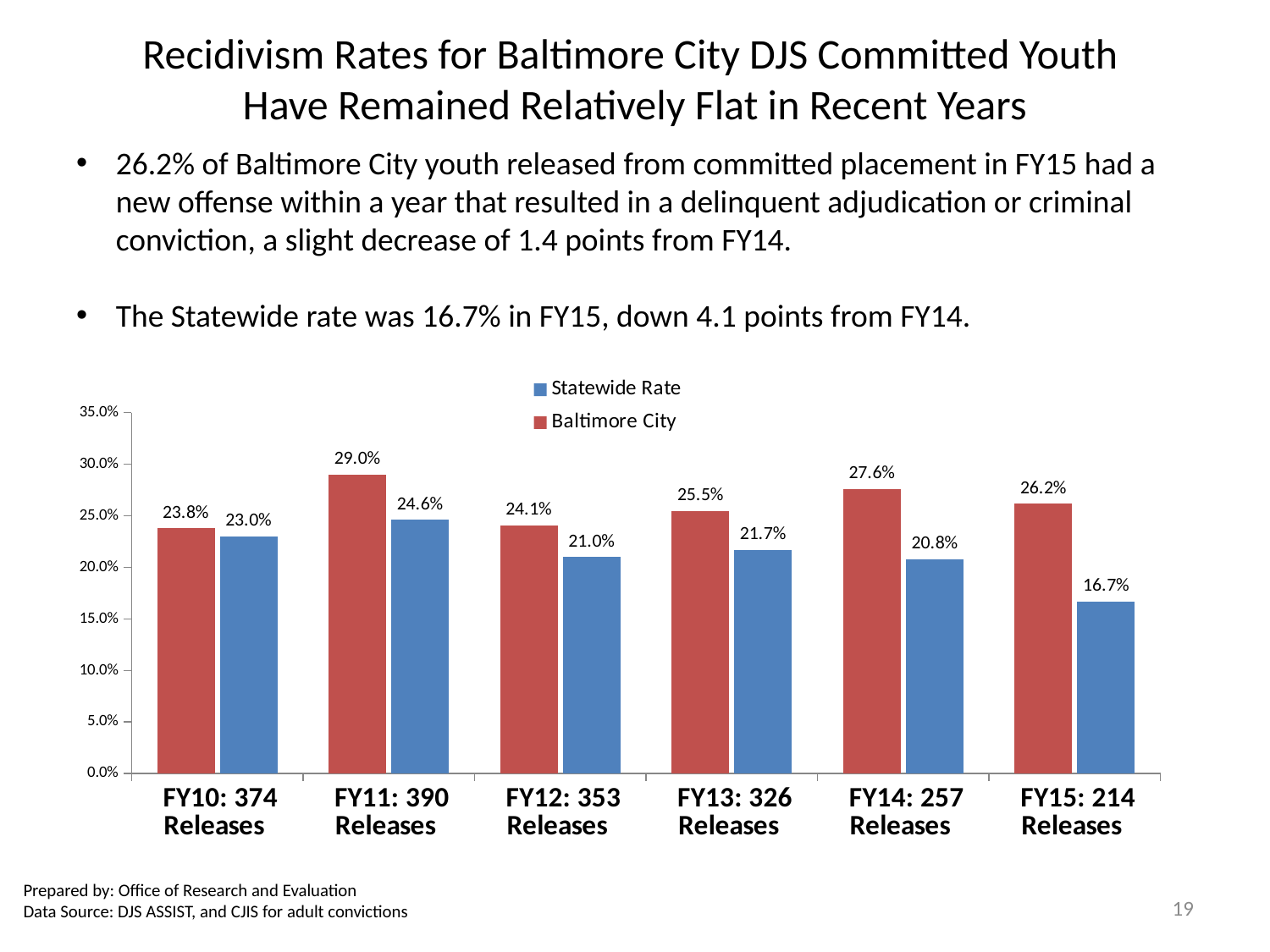

# Recidivism Rates for Baltimore City DJS Committed Youth Have Remained Relatively Flat in Recent Years
26.2% of Baltimore City youth released from committed placement in FY15 had a new offense within a year that resulted in a delinquent adjudication or criminal conviction, a slight decrease of 1.4 points from FY14.

The Statewide rate was 16.7% in FY15, down 4.1 points from FY14.

### Chart

| Category | Statewide Rate |  |
|---|---|---|
|  FY15: 214 Releases  | 0.16710411198600175 | 0.2616822429906542 |
|  FY14: 257 Releases  | 0.2077727952167414 | 0.27626459143968873 |
|  FY13: 326 Releases  | 0.2169934640522876 | 0.254601226993865 |
|  FY12: 353 Releases  | 0.21 | 0.24079320113314448 |
|  FY11: 390 Releases  | 0.246 | 0.29 |
|  FY10: 374 Releases  | 0.23 | 0.238 |
Prepared by: Office of Research and Evaluation
Data Source: DJS ASSIST, and CJIS for adult convictions
19